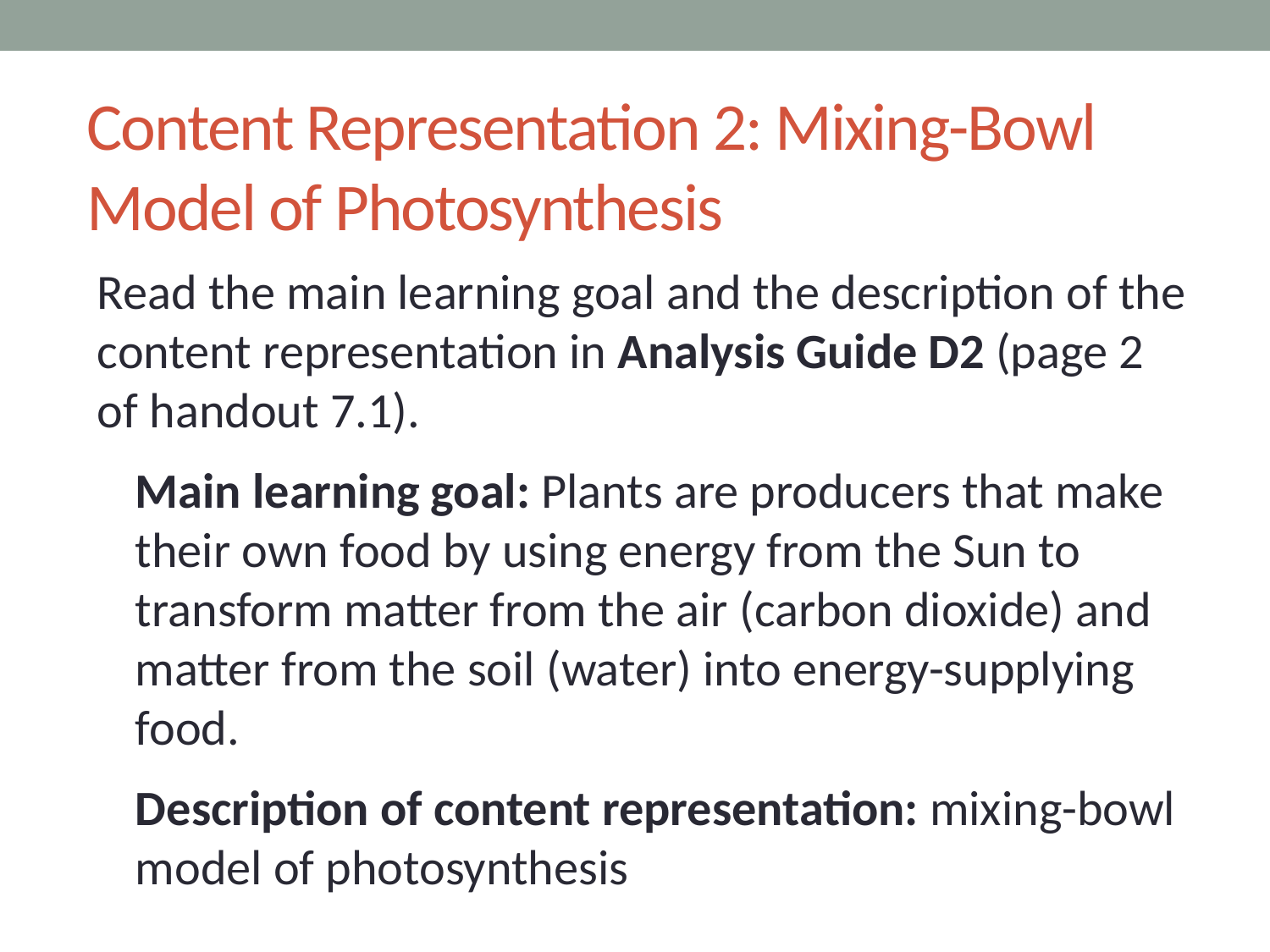

# Content Representation 2: Mixing-Bowl Model of Photosynthesis
Read the main learning goal and the description of the content representation in Analysis Guide D2 (page 2 of handout 7.1).
Main learning goal: Plants are producers that make their own food by using energy from the Sun to transform matter from the air (carbon dioxide) and matter from the soil (water) into energy-supplying food.
Description of content representation: mixing-bowl model of photosynthesis